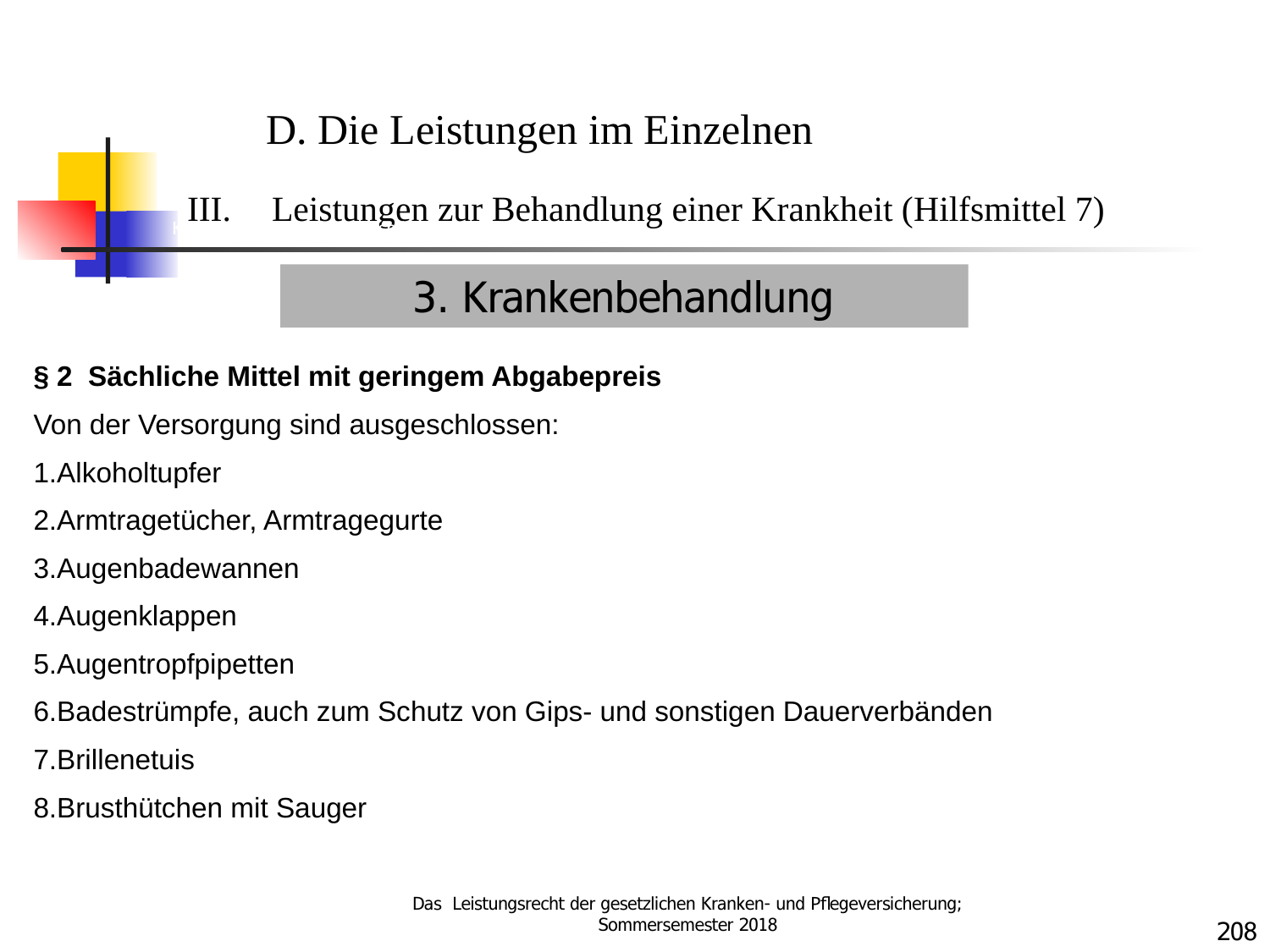

Krankenbehandlung 7 (Hilfsmittel)
D. Die Leistungen im Einzelnen

Leistungen zur Behandlung einer Krankheit (Hilfsmittel 7)
3. Krankenbehandlung
§ 2  Sächliche Mittel mit geringem Abgabepreis
Von der Versorgung sind ausgeschlossen:
1.Alkoholtupfer
2.Armtragetücher, Armtragegurte
3.Augenbadewannen
4.Augenklappen
5.Augentropfpipetten
6.Badestrümpfe, auch zum Schutz von Gips- und sonstigen Dauerverbänden
7.Brillenetuis
8.Brusthütchen mit Sauger
Krankheit
Das  Leistungsrecht der gesetzlichen Kranken- und Pflegeversicherung; Sommersemester 2018
208